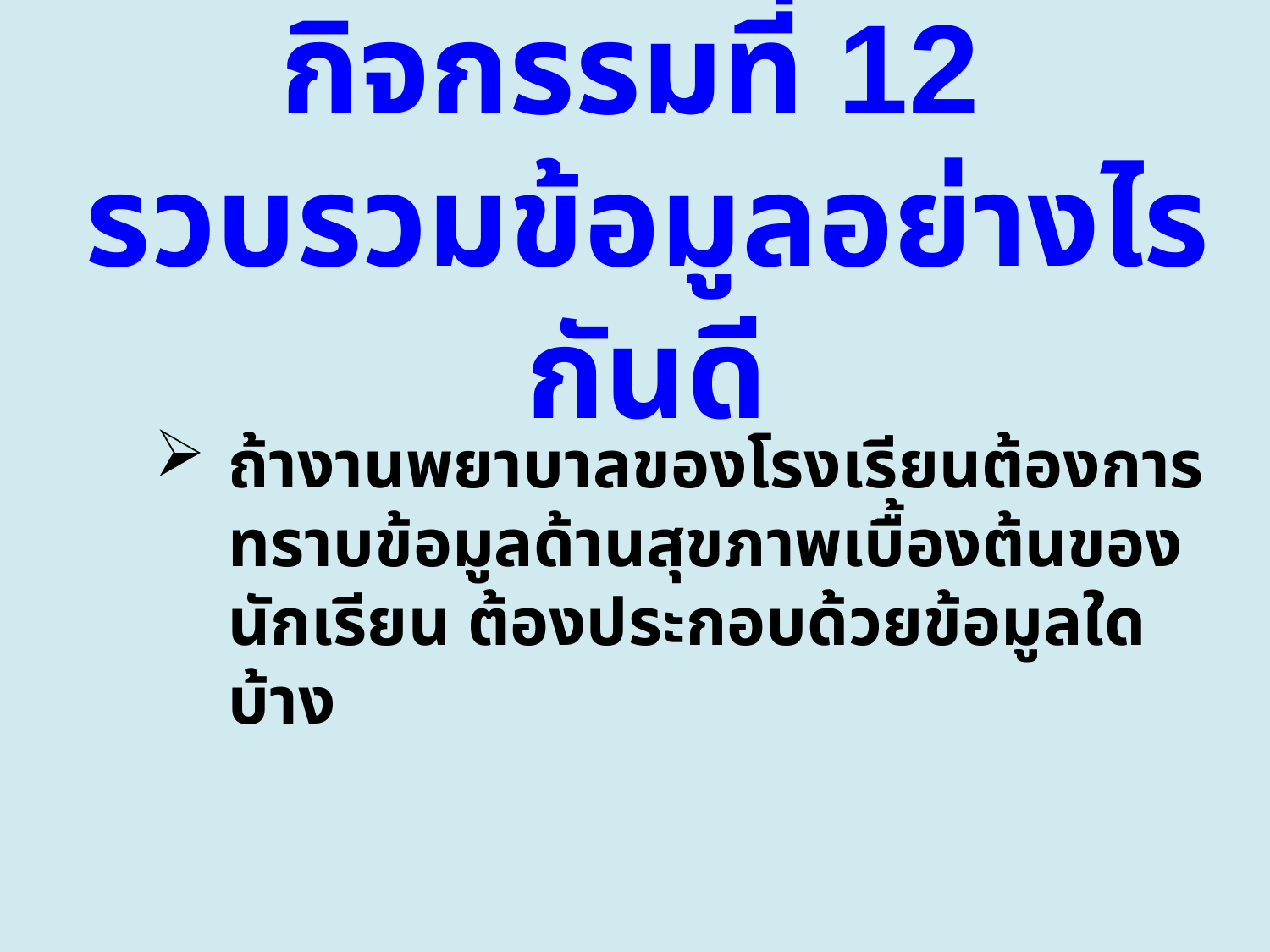

# กิจกรรมที่ 12 รวบรวมข้อมูลอย่างไรกันดี
ถ้างานพยาบาลของโรงเรียนต้องการทราบข้อมูลด้านสุขภาพเบื้องต้นของนักเรียน ต้องประกอบด้วยข้อมูลใดบ้าง